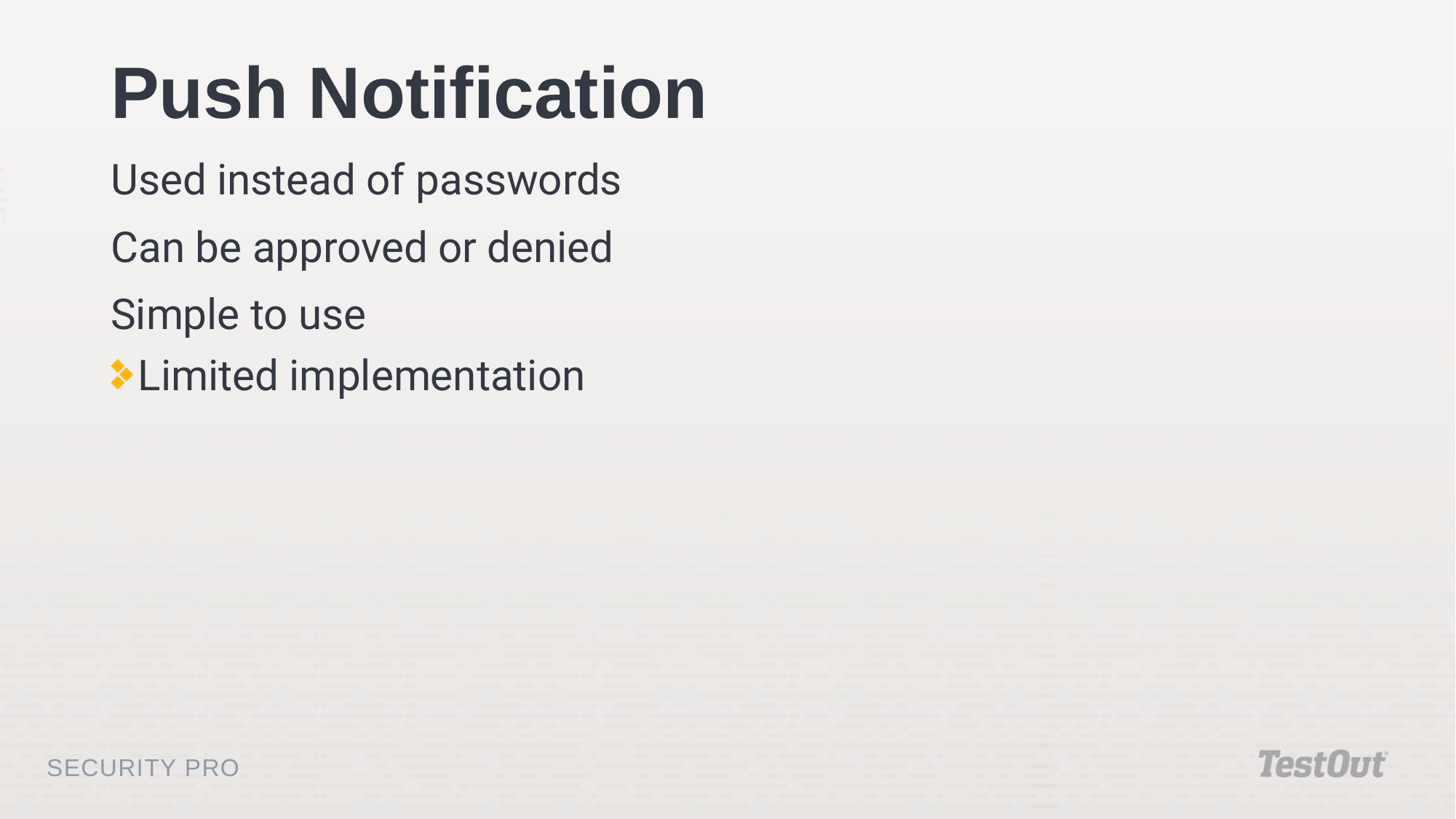

# Push Notification
Used instead of passwords
Can be approved or denied
Simple to use
Limited implementation
Security Pro